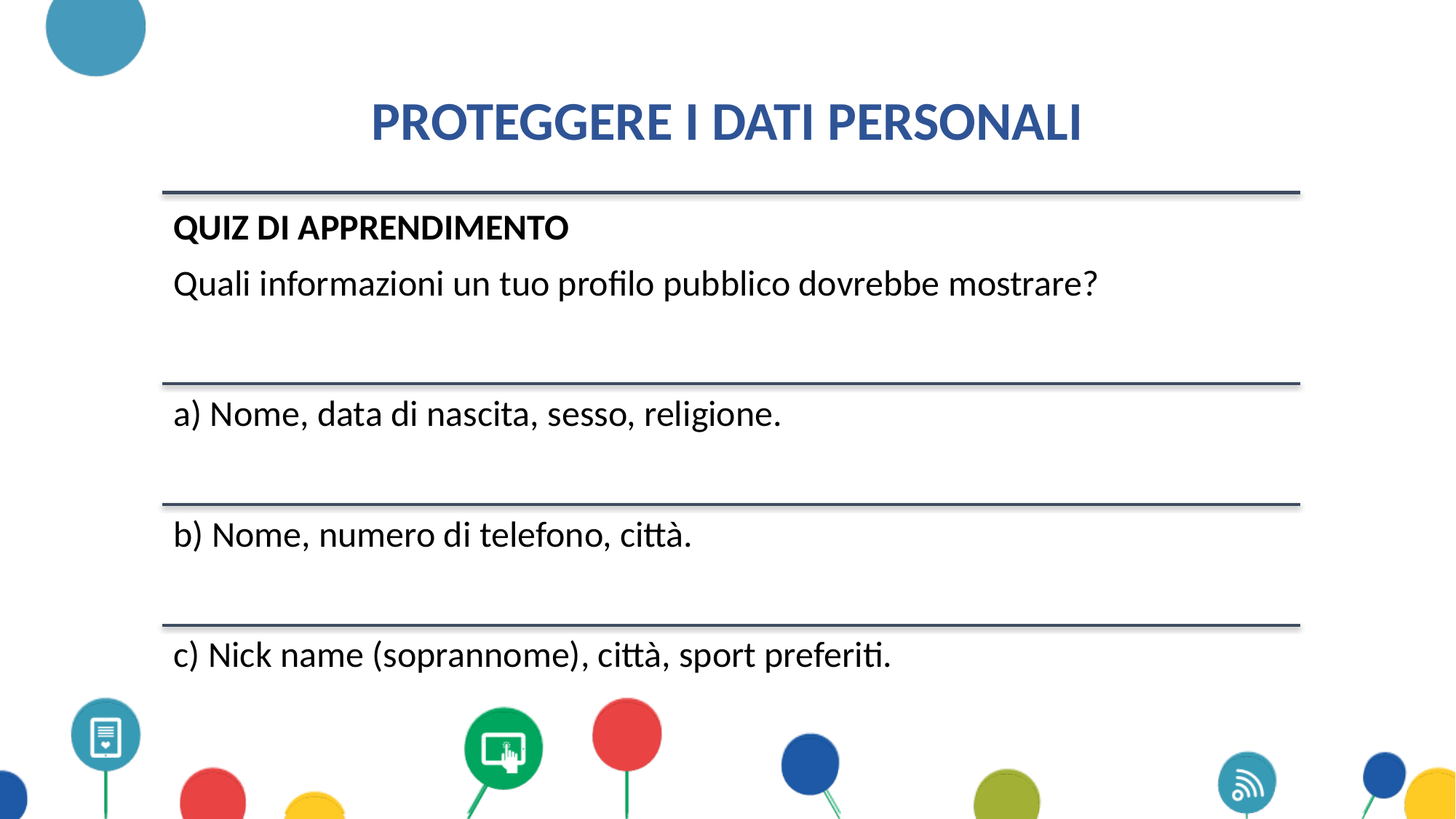

# Proteggere i dati personali

QUIZ DI APPRENDIMENTO
Quali informazioni un tuo profilo pubblico dovrebbe mostrare?

a) Nome, data di nascita, sesso, religione.

b) Nome, numero di telefono, città.

c) Nick name (soprannome), città, sport preferiti.